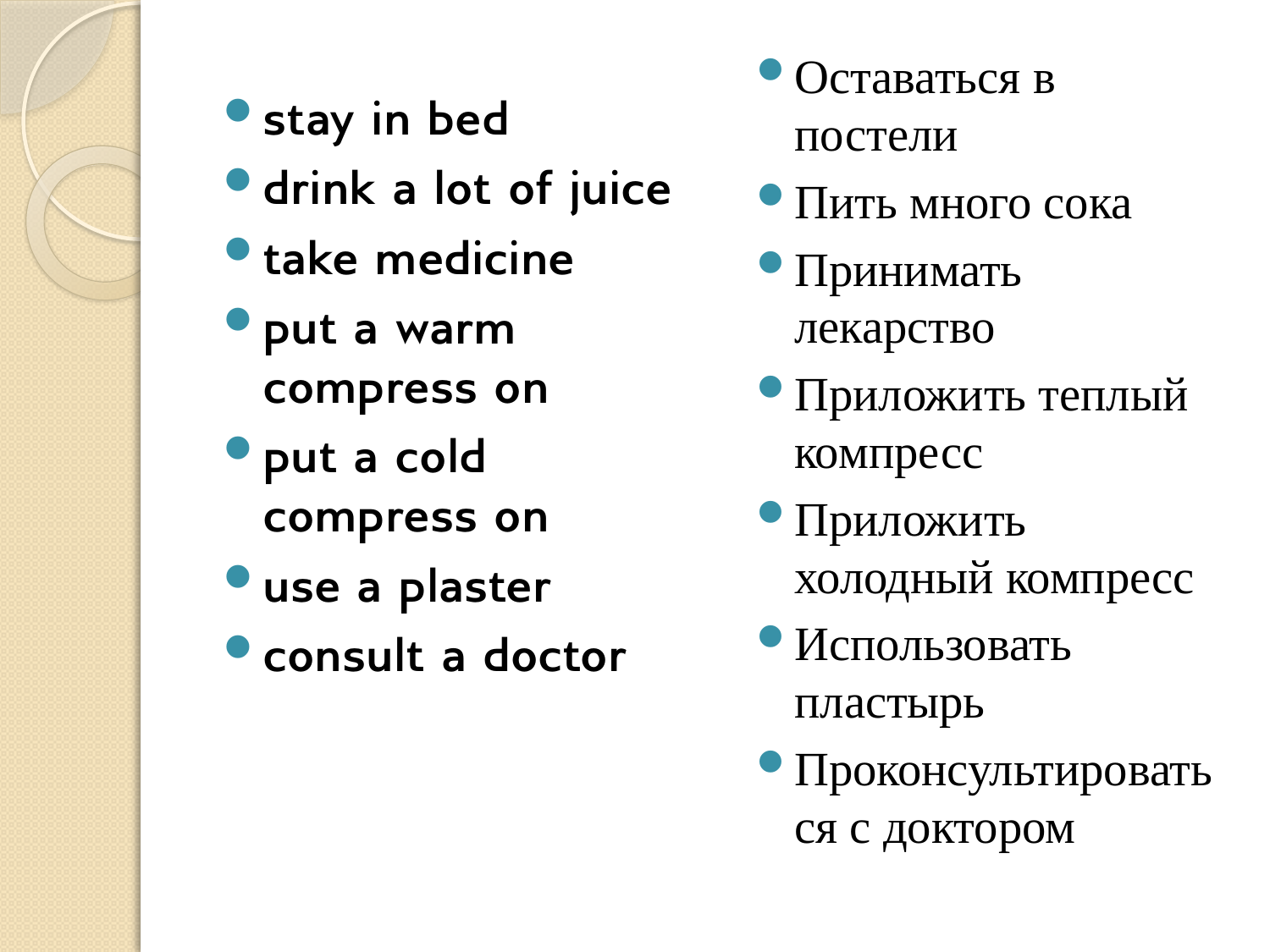

Оставаться в постели
Пить много сока
Принимать лекарство
Приложить теплый компресс
Приложить холодный компресс
Использовать пластырь
Проконсультироваться с доктором
stay in bed
drink a lot of juice
take medicine
put a warm compress on
put a cold compress on
use a plaster
consult a doctor